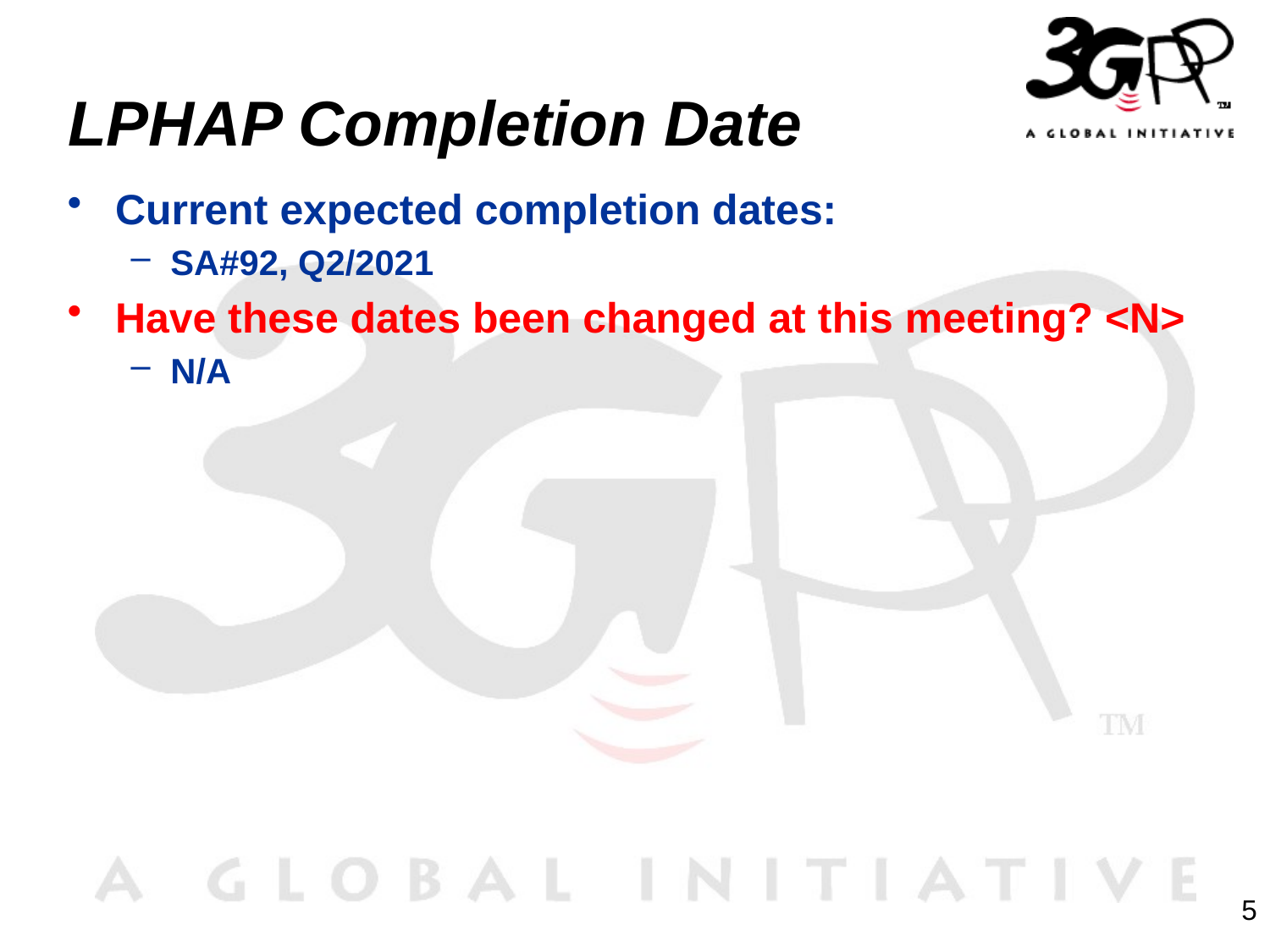

# LPHAP Completion Date
Current expected completion dates:
SA#92, Q2/2021
Have these dates been changed at this meeting? <N>
N/A

5